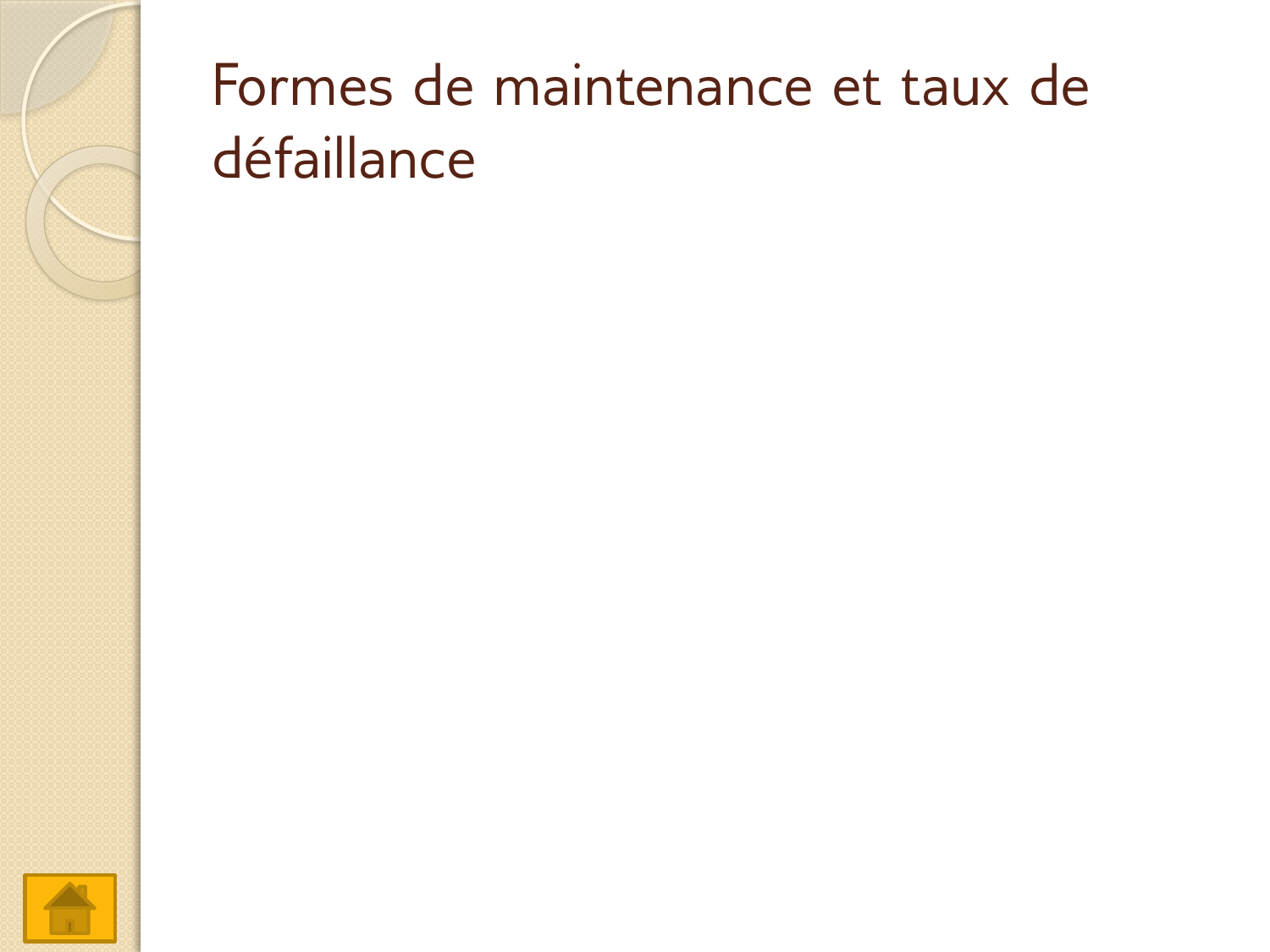

# Formes de maintenance et taux de défaillance